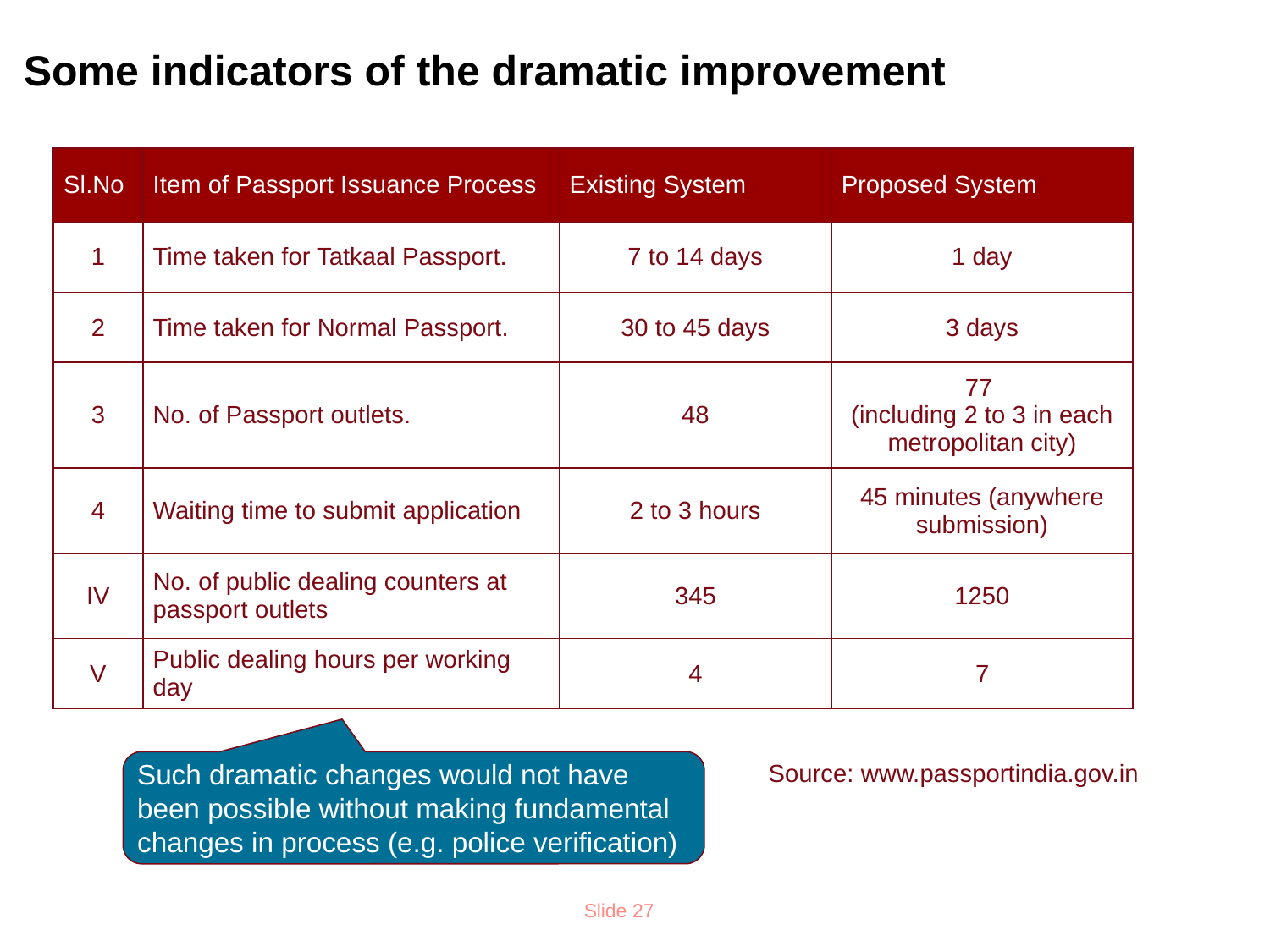

# Some indicators of the dramatic improvement
| Sl.No | Item of Passport Issuance Process | Existing System | Proposed System |
| --- | --- | --- | --- |
| 1 | Time taken for Tatkaal Passport. | 7 to 14 days | 1 day |
| 2 | Time taken for Normal Passport. | 30 to 45 days | 3 days |
| 3 | No. of Passport outlets. | 48 | 77 (including 2 to 3 in each metropolitan city) |
| 4 | Waiting time to submit application | 2 to 3 hours | 45 minutes (anywhere submission) |
| IV | No. of public dealing counters at passport outlets | 345 | 1250 |
| V | Public dealing hours per working day | 4 | 7 |
Such dramatic changes would not have been possible without making fundamental changes in process (e.g. police verification)
Source: www.passportindia.gov.in